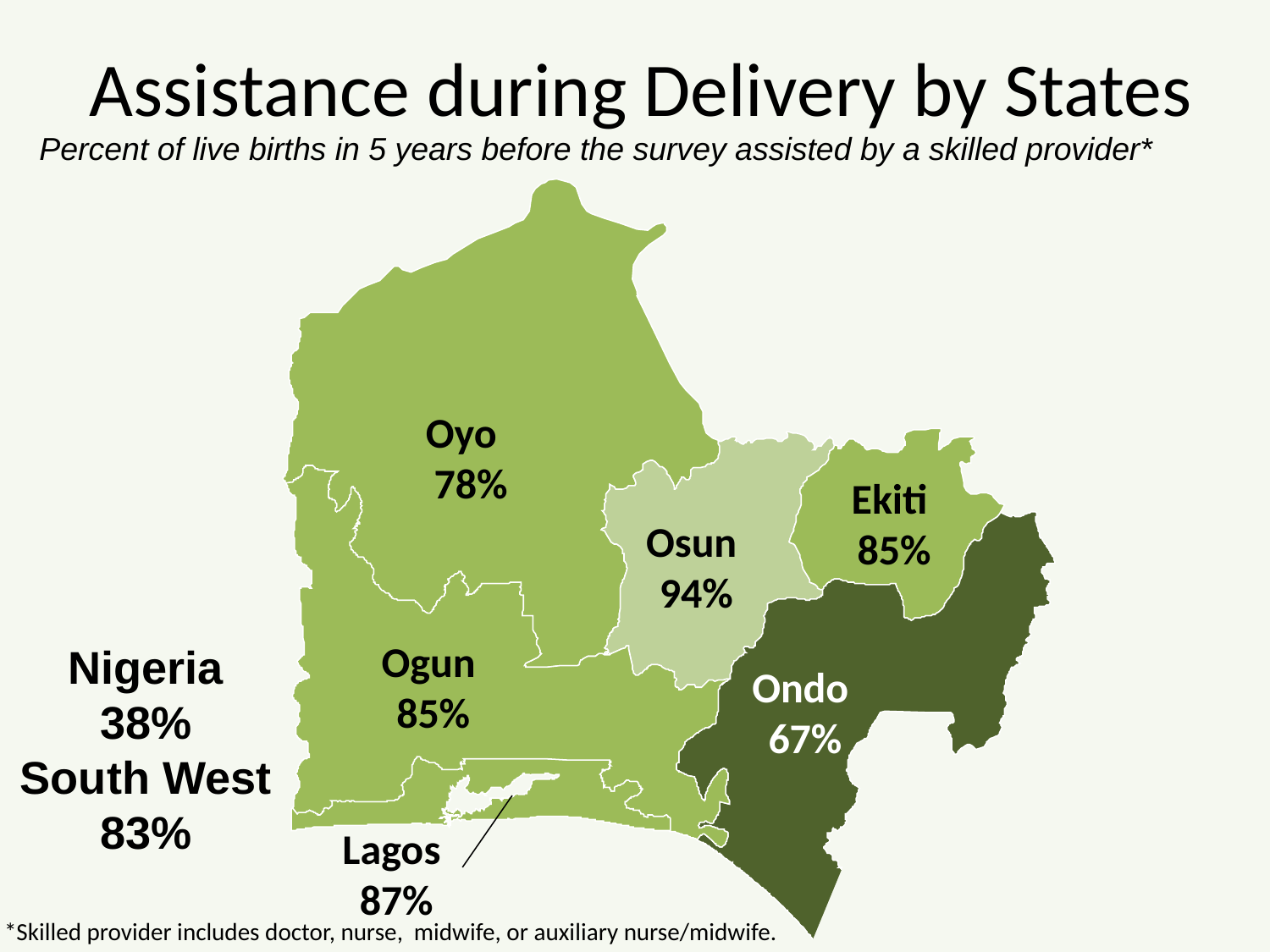

# Assistance during Delivery by States
Percent of live births in 5 years before the survey assisted by a skilled provider*

Oyo
78%
Ekiti
85%
Osun
94%
Ogun
85%
Nigeria
38%
South West
83%
Ondo
67%
Lagos
87%
*Skilled provider includes doctor, nurse,  midwife, or auxiliary nurse/midwife.